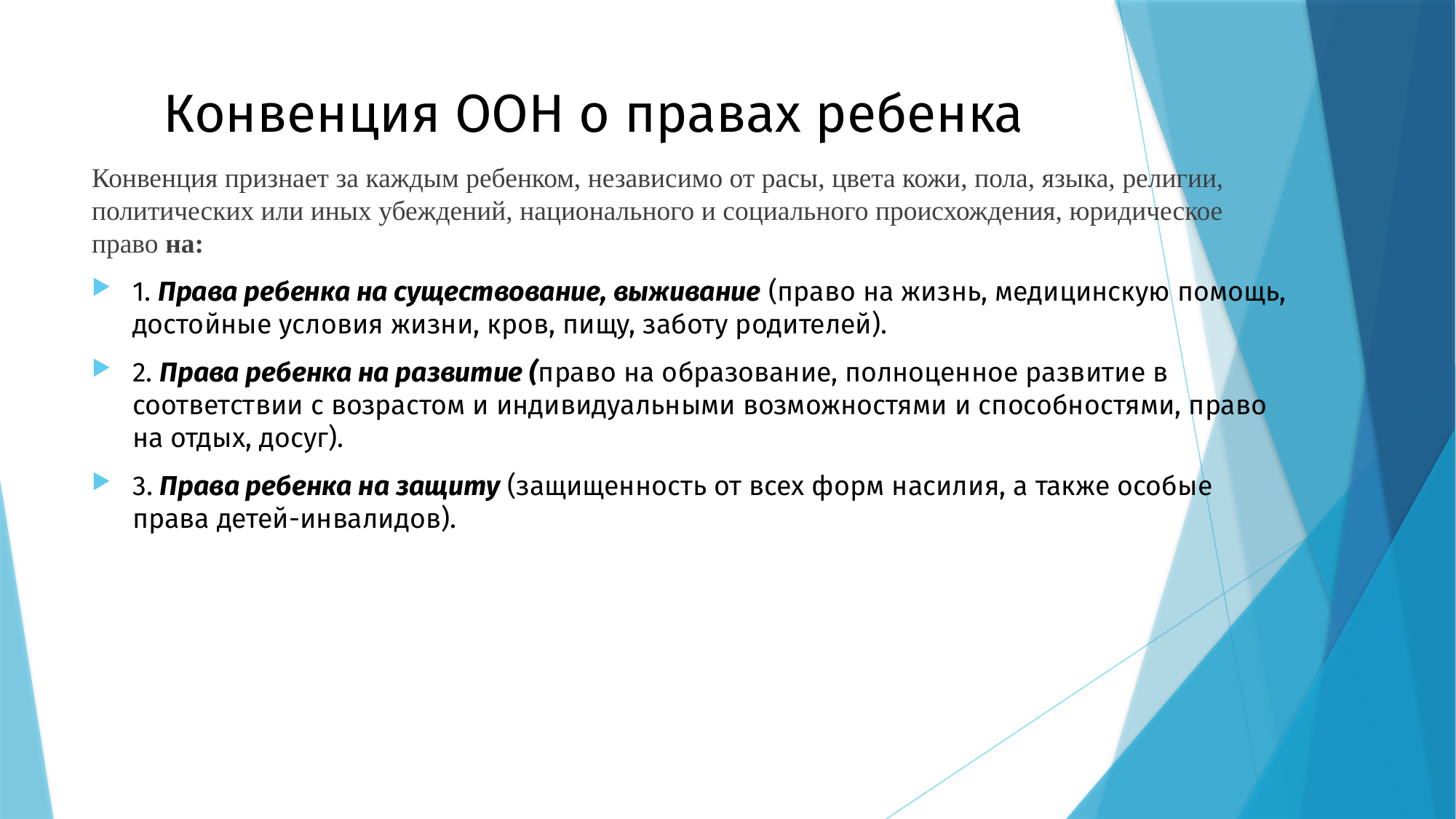

# Конвенция ООН о правах ребенка
Конвенция признает за каждым ребенком, независимо от расы, цвета кожи, пола, языка, религии, политических или иных убеждений, национального и социального происхождения, юридическое право на:
1. Права ребенка на существование, выживание (право на жизнь, медицинскую помощь, достойные условия жизни, кров, пищу, заботу родителей).
2. Права ребенка на развитие (право на образование, полноценное развитие в соответствии с возрастом и индивидуальными возможностями и способностями, право на отдых, досуг).
3. Права ребенка на защиту (защищенность от всех форм насилия, а также особые права детей-инвалидов).